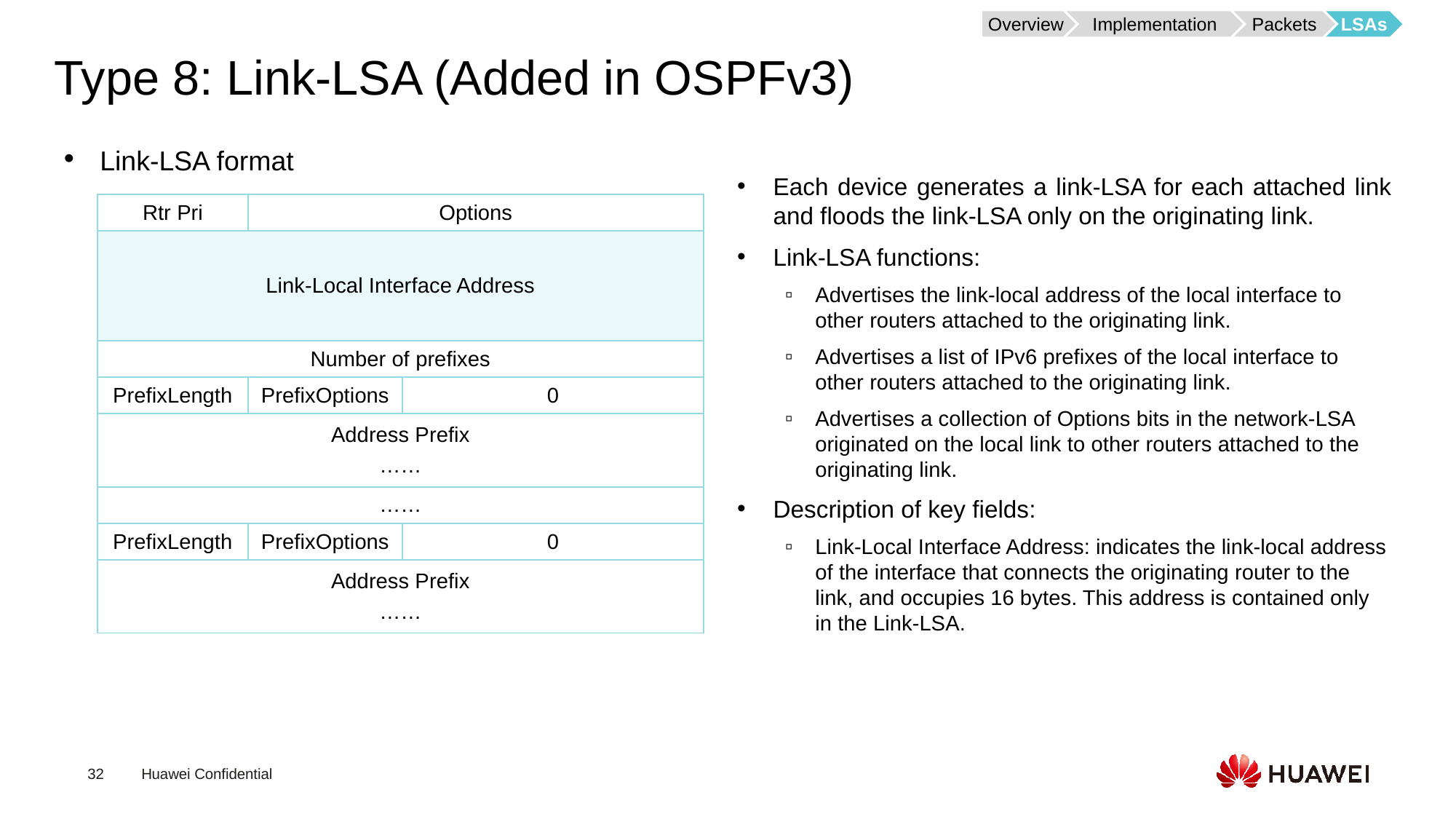

Overview
Implementation
Packets
LSAs
# Type 8: Link-LSA (Added in OSPFv3)
Link-LSA format
Each device generates a link-LSA for each attached link and floods the link-LSA only on the originating link.
Link-LSA functions:
Advertises the link-local address of the local interface to other routers attached to the originating link.
Advertises a list of IPv6 prefixes of the local interface to other routers attached to the originating link.
Advertises a collection of Options bits in the network-LSA originated on the local link to other routers attached to the originating link.
Description of key fields:
Link-Local Interface Address: indicates the link-local address of the interface that connects the originating router to the link, and occupies 16 bytes. This address is contained only in the Link-LSA.
| Rtr Pri | Options |  |
| --- | --- | --- |
| Link-Local Interface Address |  |  |
| Number of prefixes |  |  |
| PrefixLength | PrefixOptions | 0 |
| Address Prefix …… |  |  |
| …… |  |  |
| PrefixLength | PrefixOptions | 0 |
| Address Prefix …… |  |  |